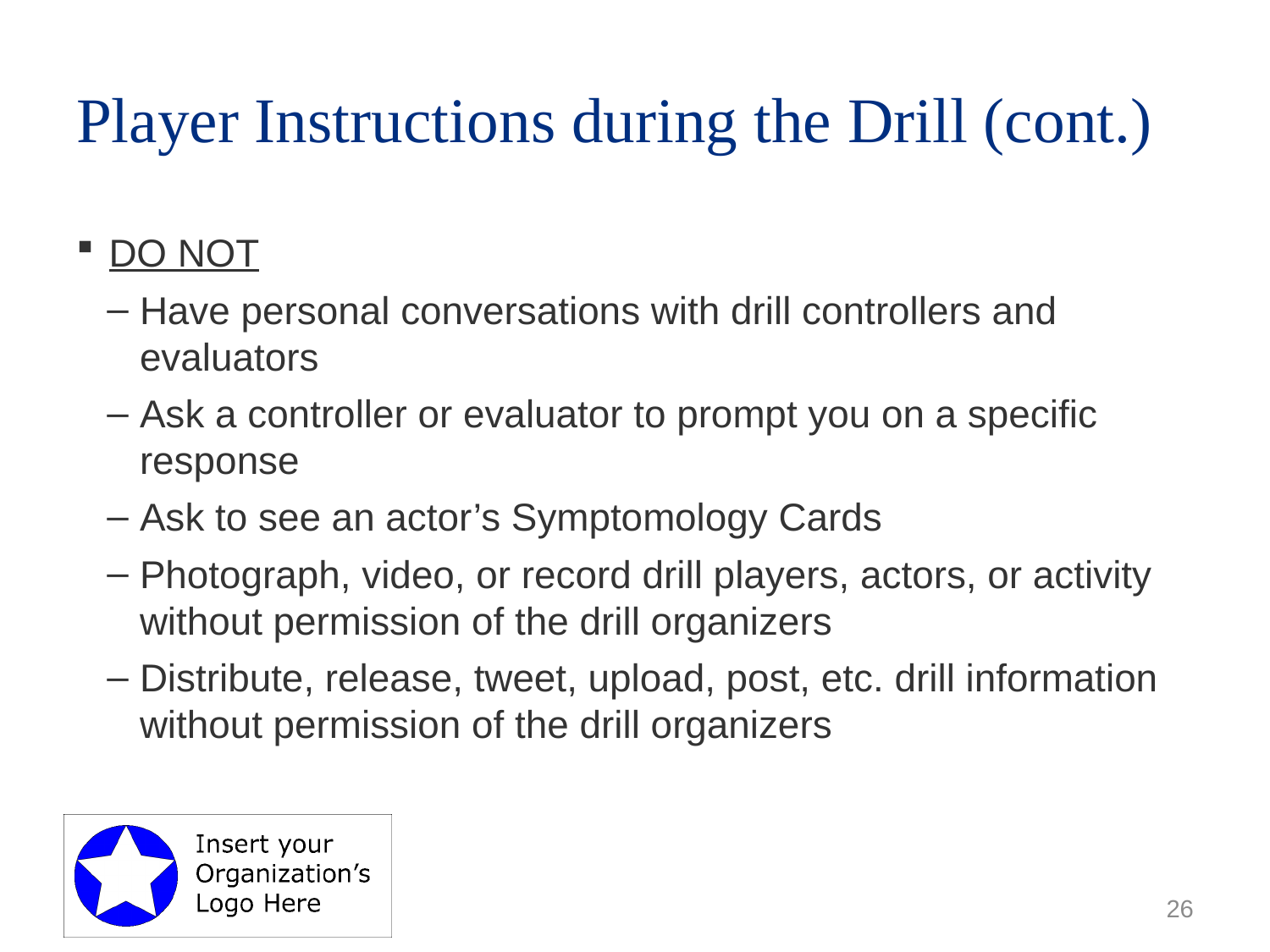

# Player Instructions during the Drill (cont.)
DO NOT
Have personal conversations with drill controllers and evaluators
Ask a controller or evaluator to prompt you on a specific response
Ask to see an actor’s Symptomology Cards
Photograph, video, or record drill players, actors, or activity without permission of the drill organizers
Distribute, release, tweet, upload, post, etc. drill information without permission of the drill organizers

26